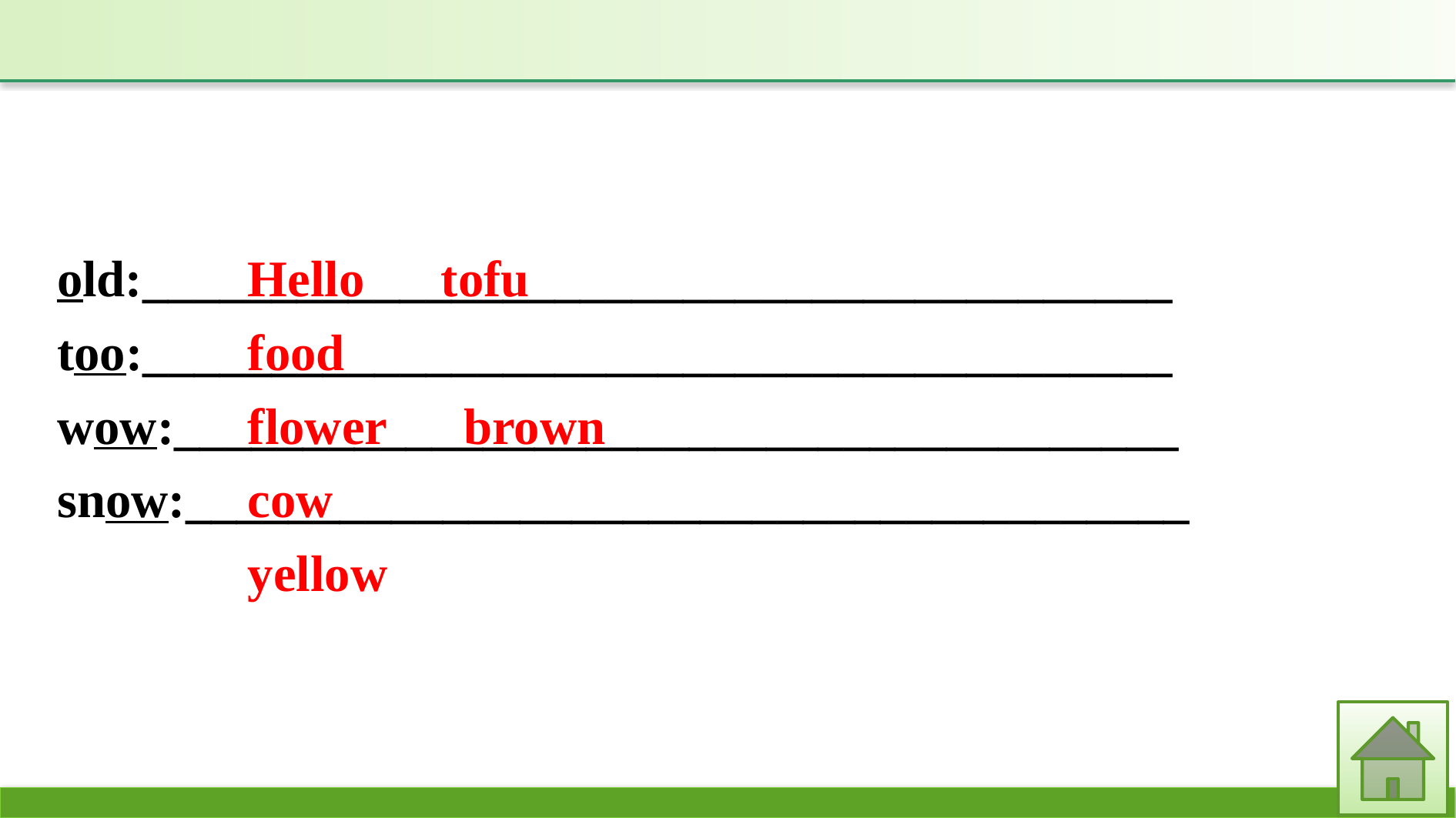

old:________________________________________
too:________________________________________
wow:_______________________________________
snow:_______________________________________
Hello　tofu
food
flower　brown　cow
yellow